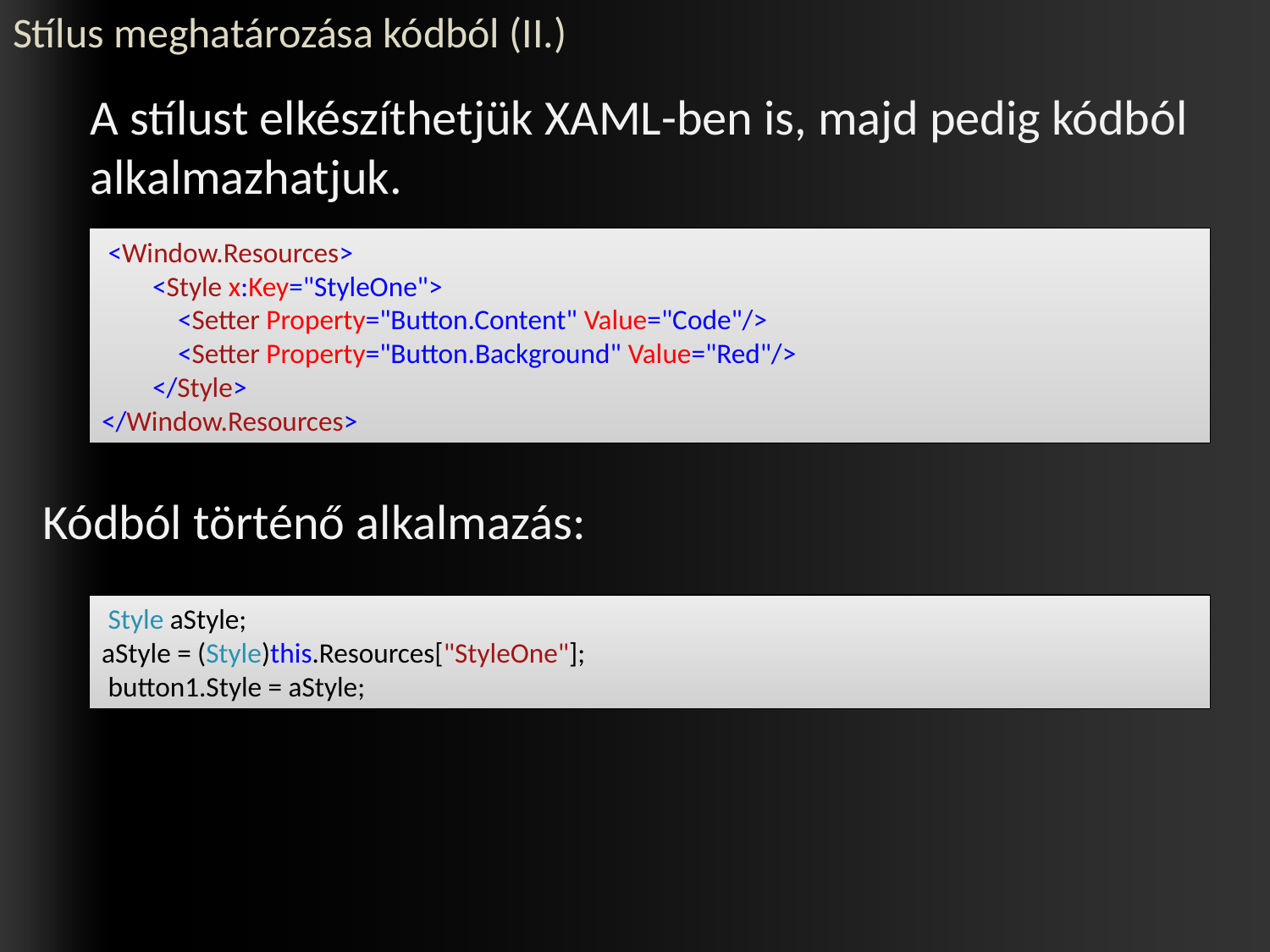

# Stílus meghatározása kódból (II.)
	A stílust elkészíthetjük XAML-ben is, majd pedig kódból alkalmazhatjuk.

Kódból történő alkalmazás:

 <Window.Resources>
        <Style x:Key="StyleOne">
            <Setter Property="Button.Content" Value="Code"/>
            <Setter Property="Button.Background" Value="Red"/>
        </Style>
</Window.Resources>
 Style aStyle;
aStyle = (Style)this.Resources["StyleOne"];
 button1.Style = aStyle;